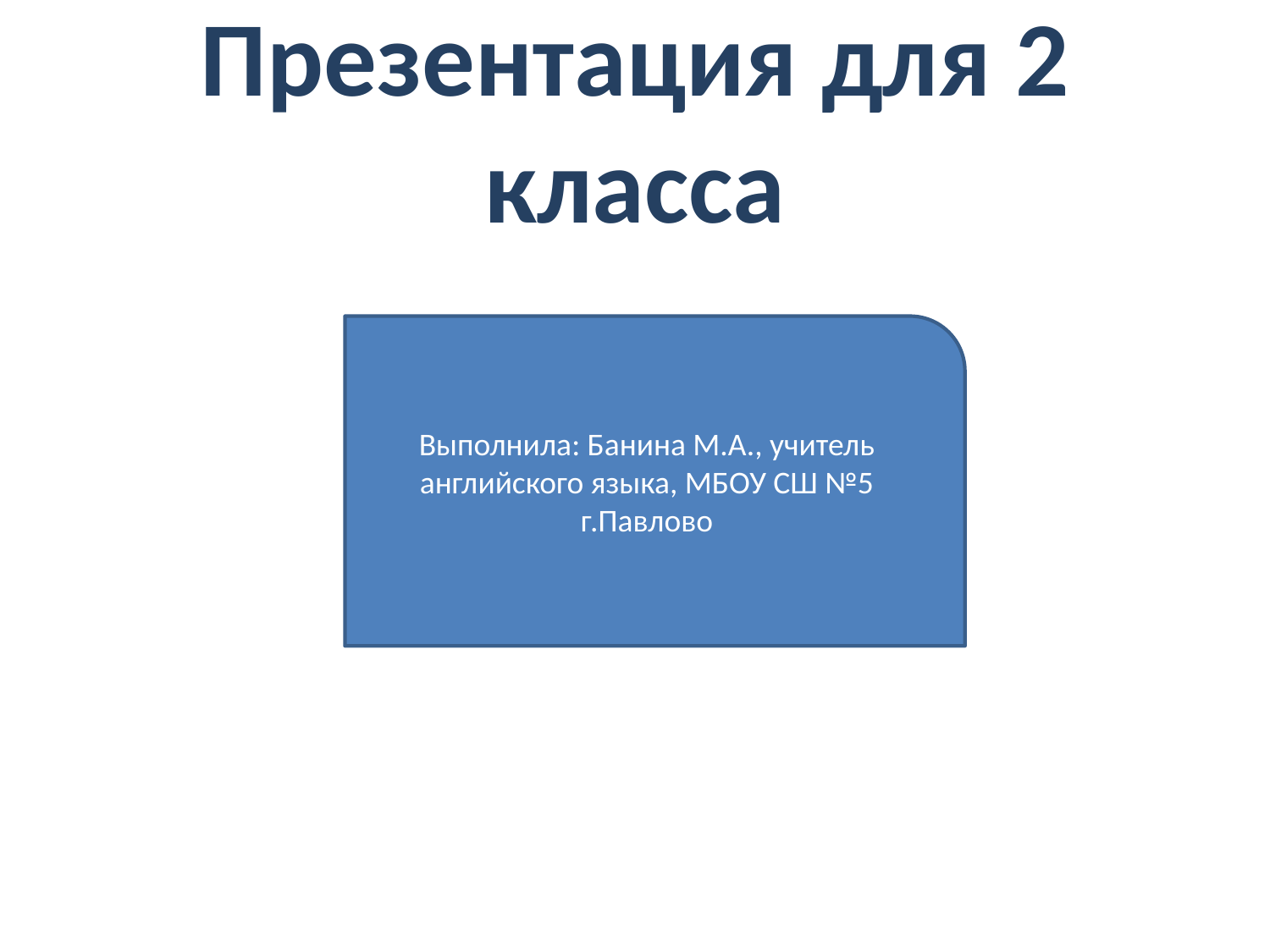

# Презентация для 2 класса
Выполнила: Банина М.А., учитель английского языка, МБОУ СШ №5 г.Павлово